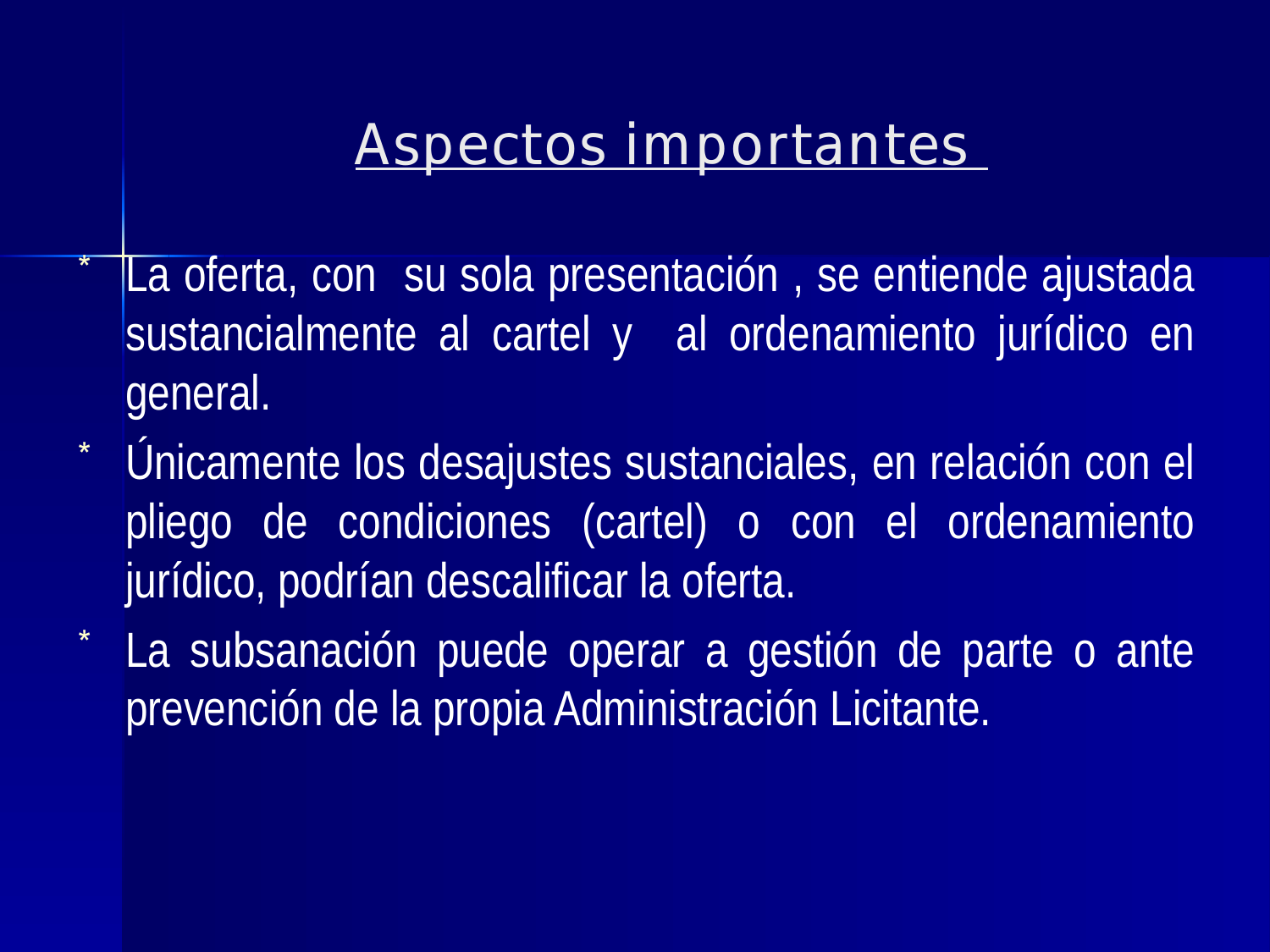

# Aspectos importantes
La oferta, con  su sola presentación , se entiende ajustada sustancialmente al cartel y  al ordenamiento jurídico en general.
Únicamente los desajustes sustanciales, en relación con el pliego de condiciones (cartel) o con el ordenamiento jurídico, podrían descalificar la oferta.
La subsanación puede operar a gestión de parte o ante prevención de la propia Administración Licitante.